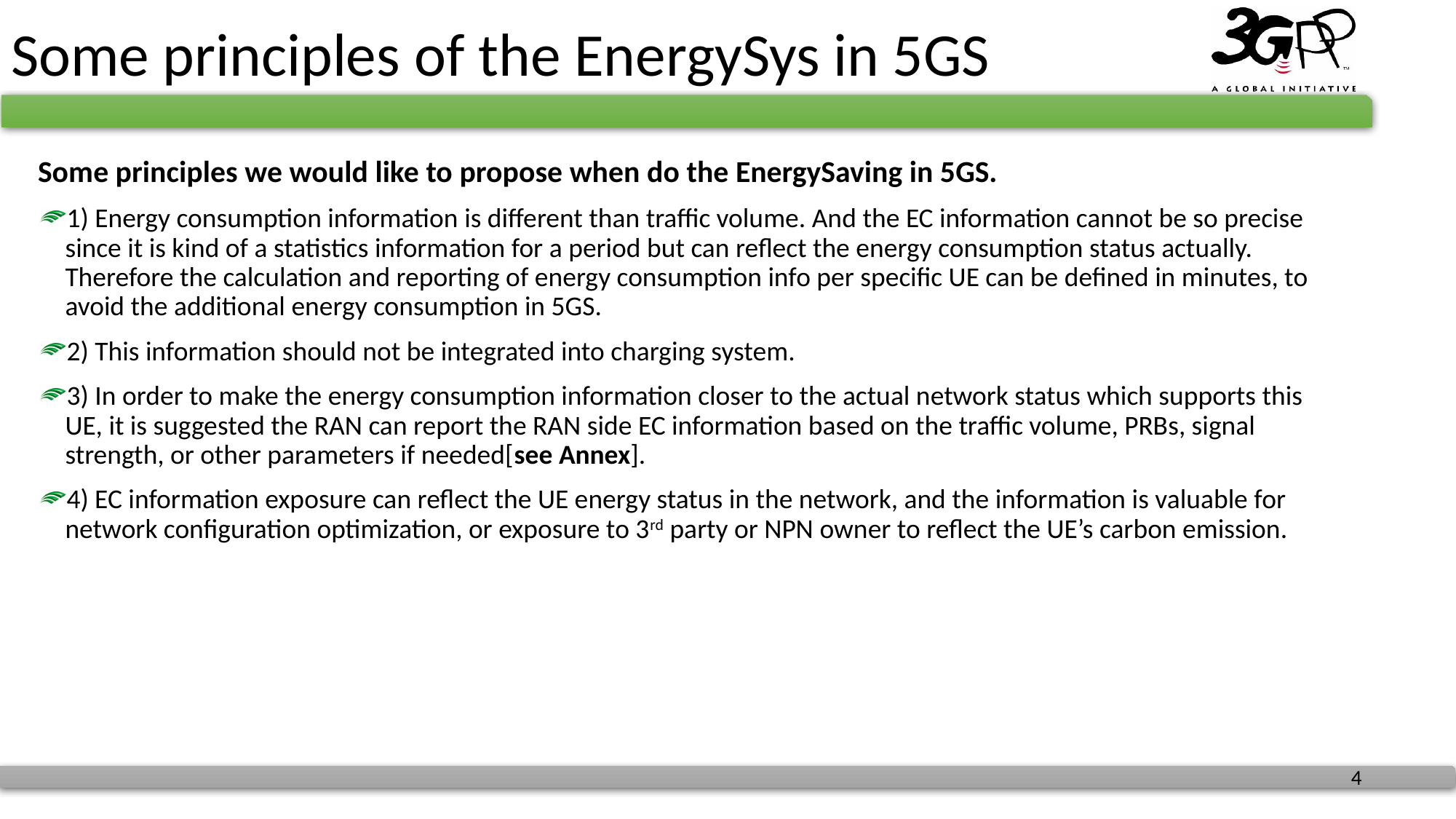

# Some principles of the EnergySys in 5GS
Some principles we would like to propose when do the EnergySaving in 5GS.
1) Energy consumption information is different than traffic volume. And the EC information cannot be so precise since it is kind of a statistics information for a period but can reflect the energy consumption status actually. Therefore the calculation and reporting of energy consumption info per specific UE can be defined in minutes, to avoid the additional energy consumption in 5GS.
2) This information should not be integrated into charging system.
3) In order to make the energy consumption information closer to the actual network status which supports this UE, it is suggested the RAN can report the RAN side EC information based on the traffic volume, PRBs, signal strength, or other parameters if needed[see Annex].
4) EC information exposure can reflect the UE energy status in the network, and the information is valuable for network configuration optimization, or exposure to 3rd party or NPN owner to reflect the UE’s carbon emission.